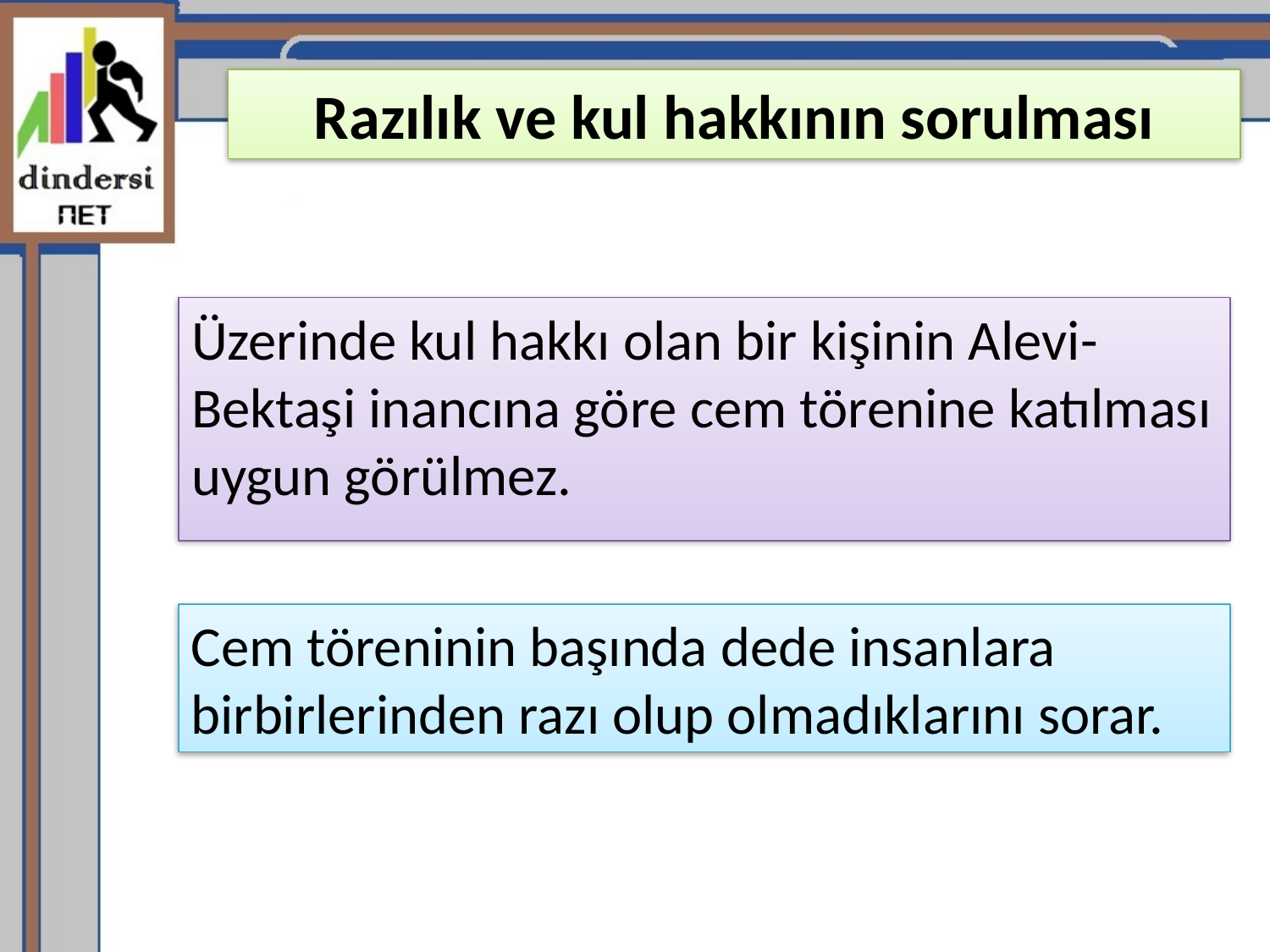

# Razılık ve kul hakkının sorulması
Üzerinde kul hakkı olan bir kişinin Alevi-Bektaşi inancına göre cem törenine katılması uygun görülmez.
Cem töreninin başında dede insanlara birbirlerinden razı olup olmadıklarını sorar.